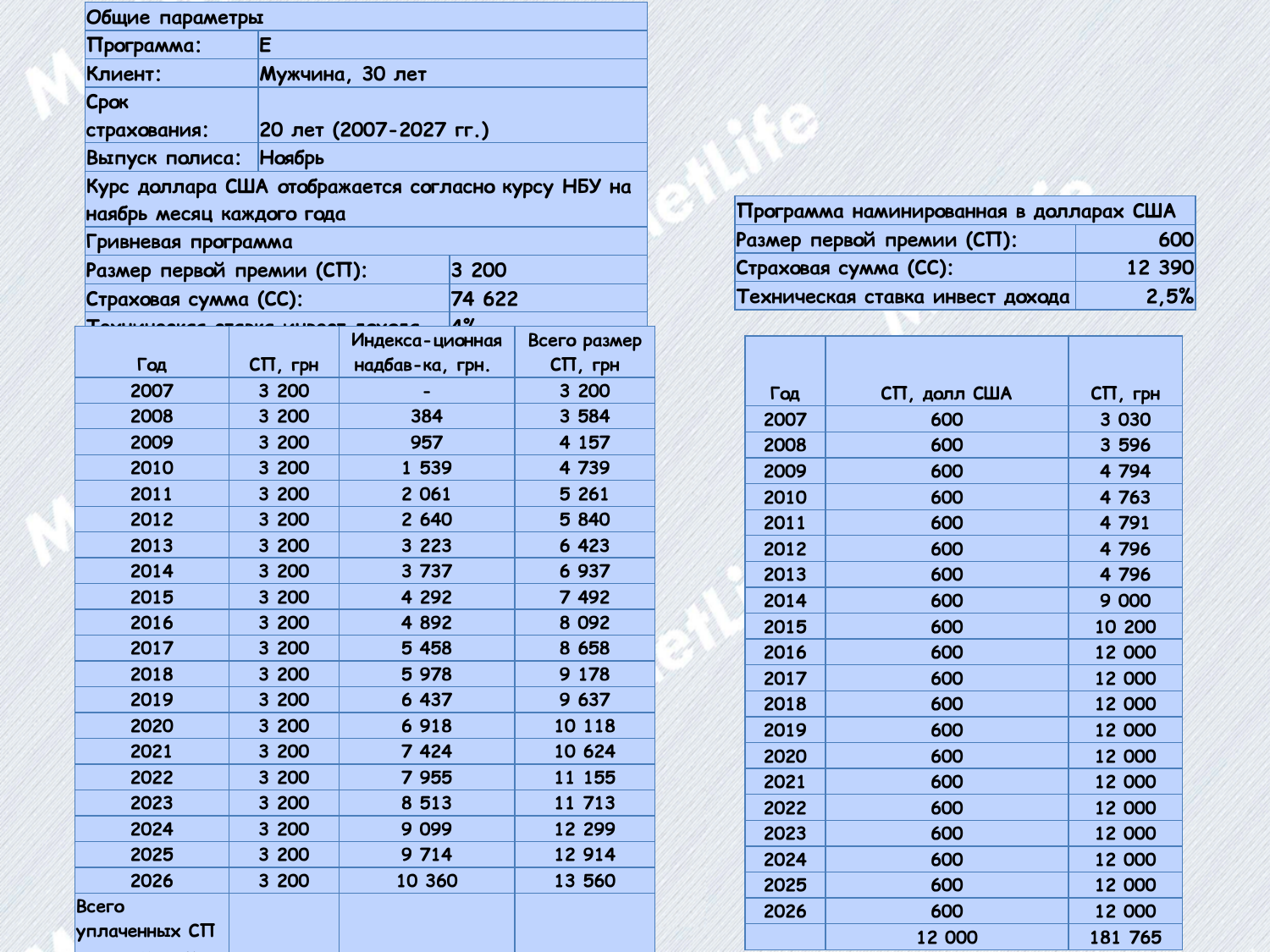

| Общие параметры |  |  |
| --- | --- | --- |
| Программа: | E |  |
| Клиент: | Мужчина, 30 лет |  |
| Срок страхования: | 20 лет (2007-2027 гг.) |  |
| Выпуск полиса: | Ноябрь |  |
| Курс доллара США отображается согласно курсу НБУ на наябрь месяц каждого года |  |  |
| Гривневая программа |  |  |
| Размер первой премии (СП): |  | 3 200 |
| Страховая сумма (СС): |  | 74 622 |
| Техническая ставка инвест дохода |  | 4% |
| Программа наминированная в долларах США |  |
| --- | --- |
| Размер первой премии (СП): | 600 |
| Страховая сумма (CC): | 12 390 |
| Техническая ставка инвест дохода | 2,5% |
| Год | СП, грн | Индекса-ционная надбав-ка, грн. | Всего размер СП, грн |
| --- | --- | --- | --- |
| 2007 | 3 200 | - | 3 200 |
| 2008 | 3 200 | 384 | 3 584 |
| 2009 | 3 200 | 957 | 4 157 |
| 2010 | 3 200 | 1 539 | 4 739 |
| 2011 | 3 200 | 2 061 | 5 261 |
| 2012 | 3 200 | 2 640 | 5 840 |
| 2013 | 3 200 | 3 223 | 6 423 |
| 2014 | 3 200 | 3 737 | 6 937 |
| 2015 | 3 200 | 4 292 | 7 492 |
| 2016 | 3 200 | 4 892 | 8 092 |
| 2017 | 3 200 | 5 458 | 8 658 |
| 2018 | 3 200 | 5 978 | 9 178 |
| 2019 | 3 200 | 6 437 | 9 637 |
| 2020 | 3 200 | 6 918 | 10 118 |
| 2021 | 3 200 | 7 424 | 10 624 |
| 2022 | 3 200 | 7 955 | 11 155 |
| 2023 | 3 200 | 8 513 | 11 713 |
| 2024 | 3 200 | 9 099 | 12 299 |
| 2025 | 3 200 | 9 714 | 12 914 |
| 2026 | 3 200 | 10 360 | 13 560 |
| Всего уплаченных СП в пересчете на гривну: |  |  | 165 582 |
| Год | СП, долл США | СП, грн |
| --- | --- | --- |
| 2007 | 600 | 3 030 |
| 2008 | 600 | 3 596 |
| 2009 | 600 | 4 794 |
| 2010 | 600 | 4 763 |
| 2011 | 600 | 4 791 |
| 2012 | 600 | 4 796 |
| 2013 | 600 | 4 796 |
| 2014 | 600 | 9 000 |
| 2015 | 600 | 10 200 |
| 2016 | 600 | 12 000 |
| 2017 | 600 | 12 000 |
| 2018 | 600 | 12 000 |
| 2019 | 600 | 12 000 |
| 2020 | 600 | 12 000 |
| 2021 | 600 | 12 000 |
| 2022 | 600 | 12 000 |
| 2023 | 600 | 12 000 |
| 2024 | 600 | 12 000 |
| 2025 | 600 | 12 000 |
| 2026 | 600 | 12 000 |
|  | 12 000 | 181 765 |